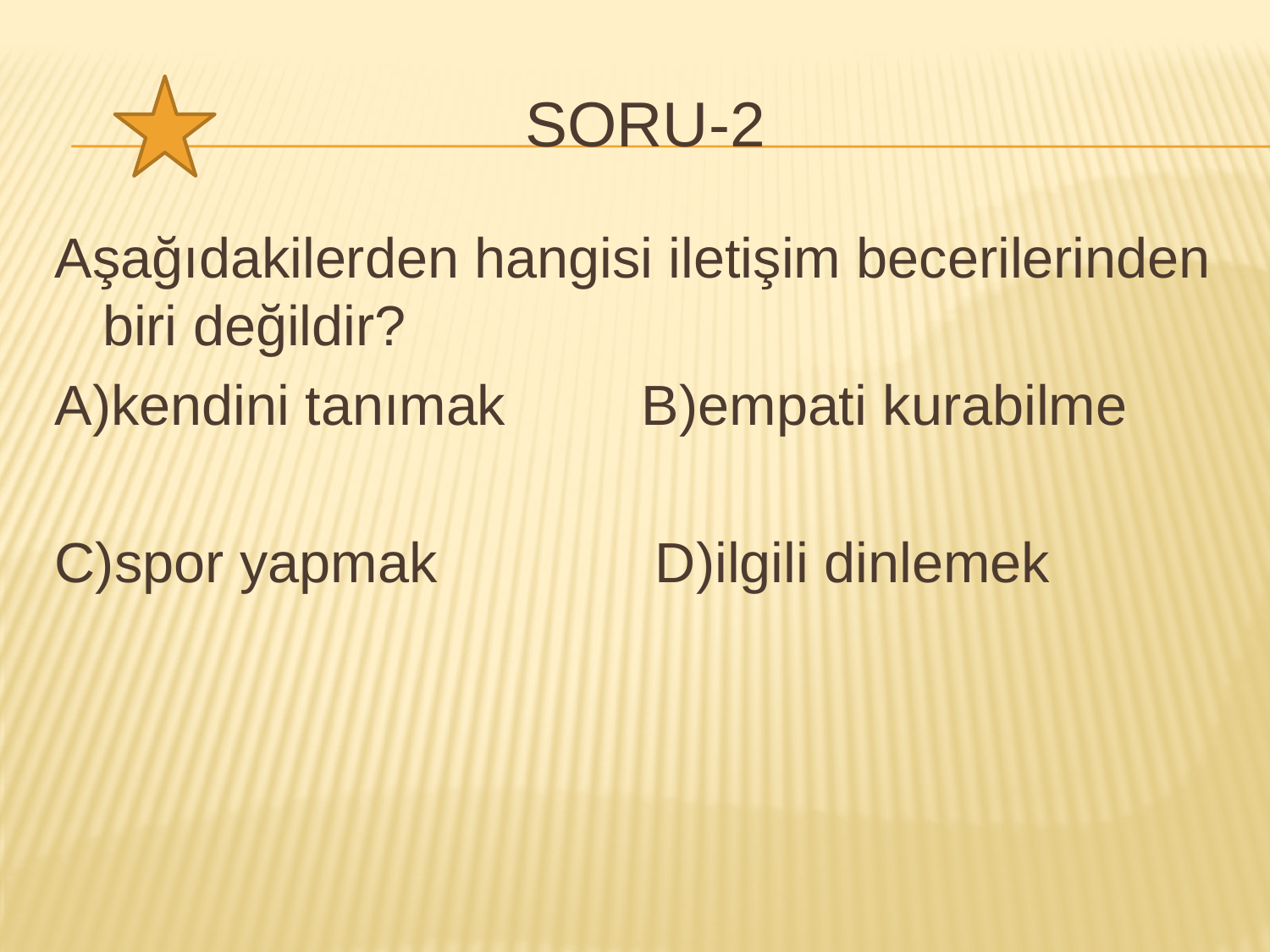

# SORU-2

Aşağıdakilerden hangisi iletişim becerilerinden biri değildir?
A)kendini tanımak	  B)empati kurabilme

C)spor yapmak	           D)ilgili dinlemek